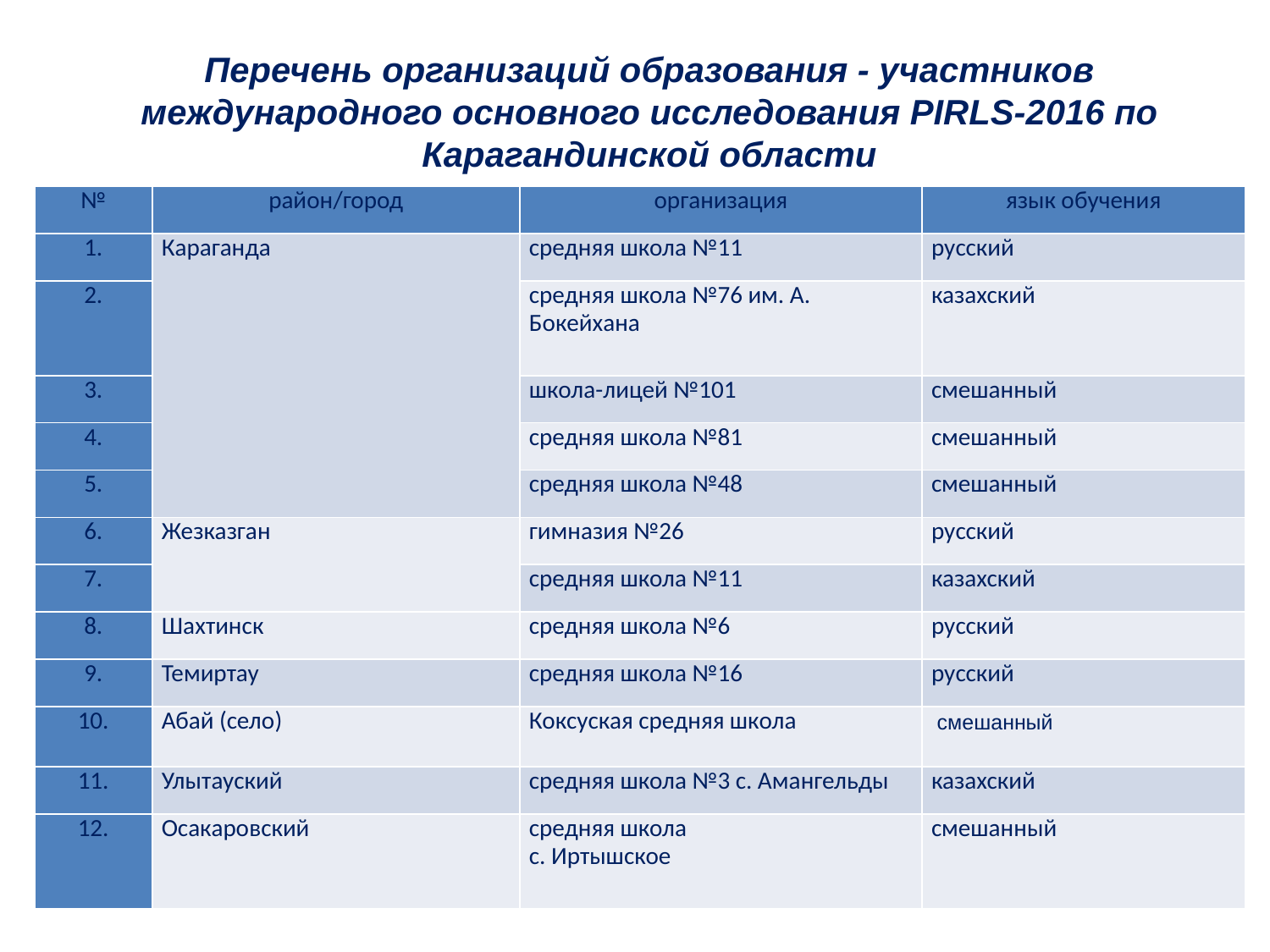

# Перечень организаций образования - участников международного основного исследования PIRLS-2016 по Карагандинской области
| № | район/город | организация | язык обучения |
| --- | --- | --- | --- |
| 1. | Караганда | средняя школа №11 | русский |
| 2. |  | средняя школа №76 им. А. Бокейхана | казахский |
| 3. |  | школа-лицей №101 | смешанный |
| 4. |  | средняя школа №81 | смешанный |
| 5. |  | средняя школа №48 | смешанный |
| 6. | Жезказган | гимназия №26 | русский |
| 7. |  | средняя школа №11 | казахский |
| 8. | Шахтинск | средняя школа №6 | русский |
| 9. | Темиртау | средняя школа №16 | русский |
| 10. | Абай (село) | Коксуская средняя школа | смешанный |
| 11. | Улытауский | средняя школа №3 с. Амангельды | казахский |
| 12. | Осакаровский | средняя школа с. Иртышское | смешанный |